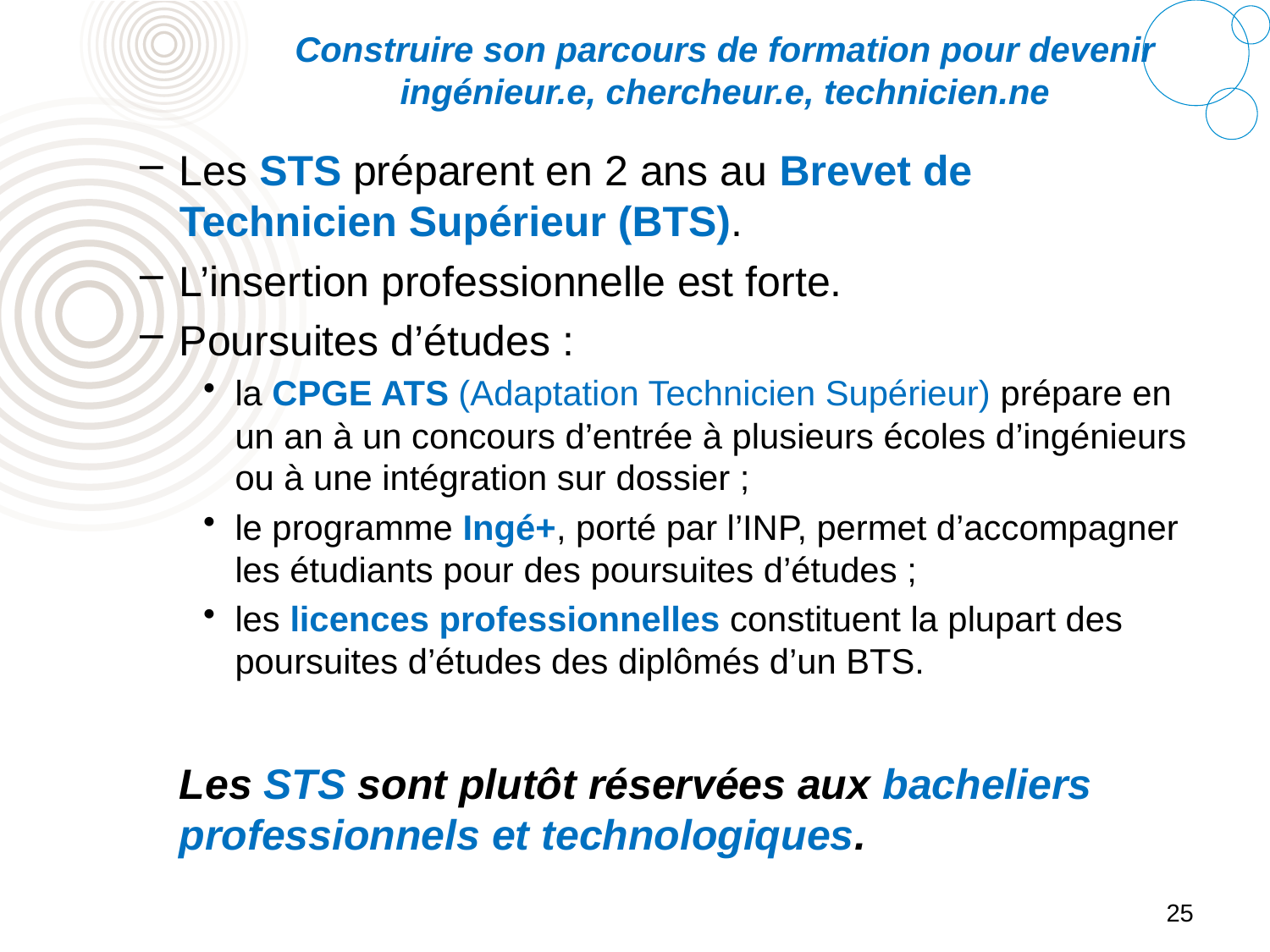

# Construire son parcours de formation pour devenir ingénieur.e, chercheur.e, technicien.ne
Les STS préparent en 2 ans au Brevet de Technicien Supérieur (BTS).
L’insertion professionnelle est forte.
Poursuites d’études :
la CPGE ATS (Adaptation Technicien Supérieur) prépare en un an à un concours d’entrée à plusieurs écoles d’ingénieurs ou à une intégration sur dossier ;
le programme Ingé+, porté par l’INP, permet d’accompagner les étudiants pour des poursuites d’études ;
les licences professionnelles constituent la plupart des poursuites d’études des diplômés d’un BTS.

	Les STS sont plutôt réservées aux bacheliers professionnels et technologiques.

25